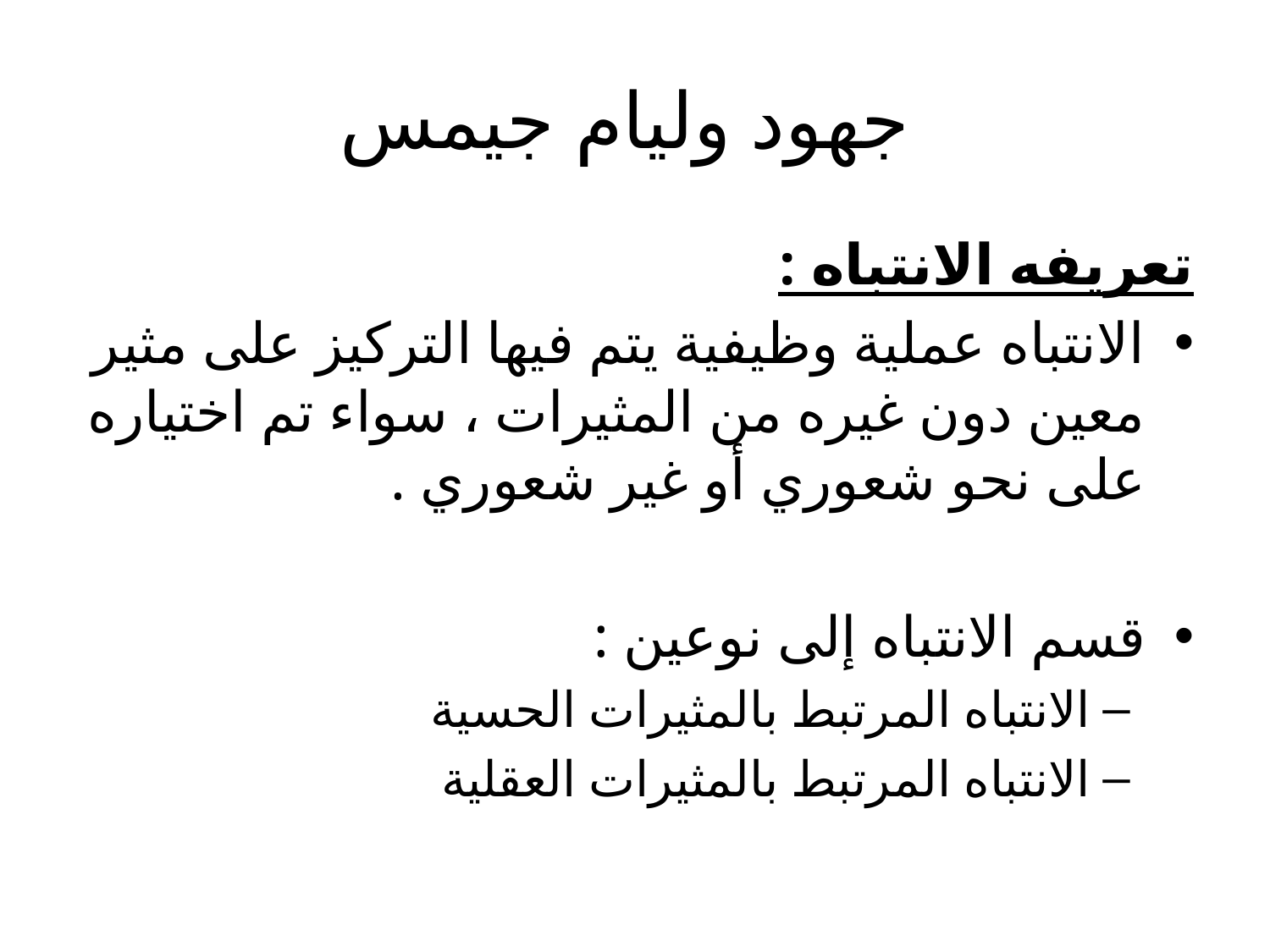

# جهود وليام جيمس
تعريفه الانتباه :
الانتباه عملية وظيفية يتم فيها التركيز على مثير معين دون غيره من المثيرات ، سواء تم اختياره على نحو شعوري أو غير شعوري .

قسم الانتباه إلى نوعين :
الانتباه المرتبط بالمثيرات الحسية
الانتباه المرتبط بالمثيرات العقلية